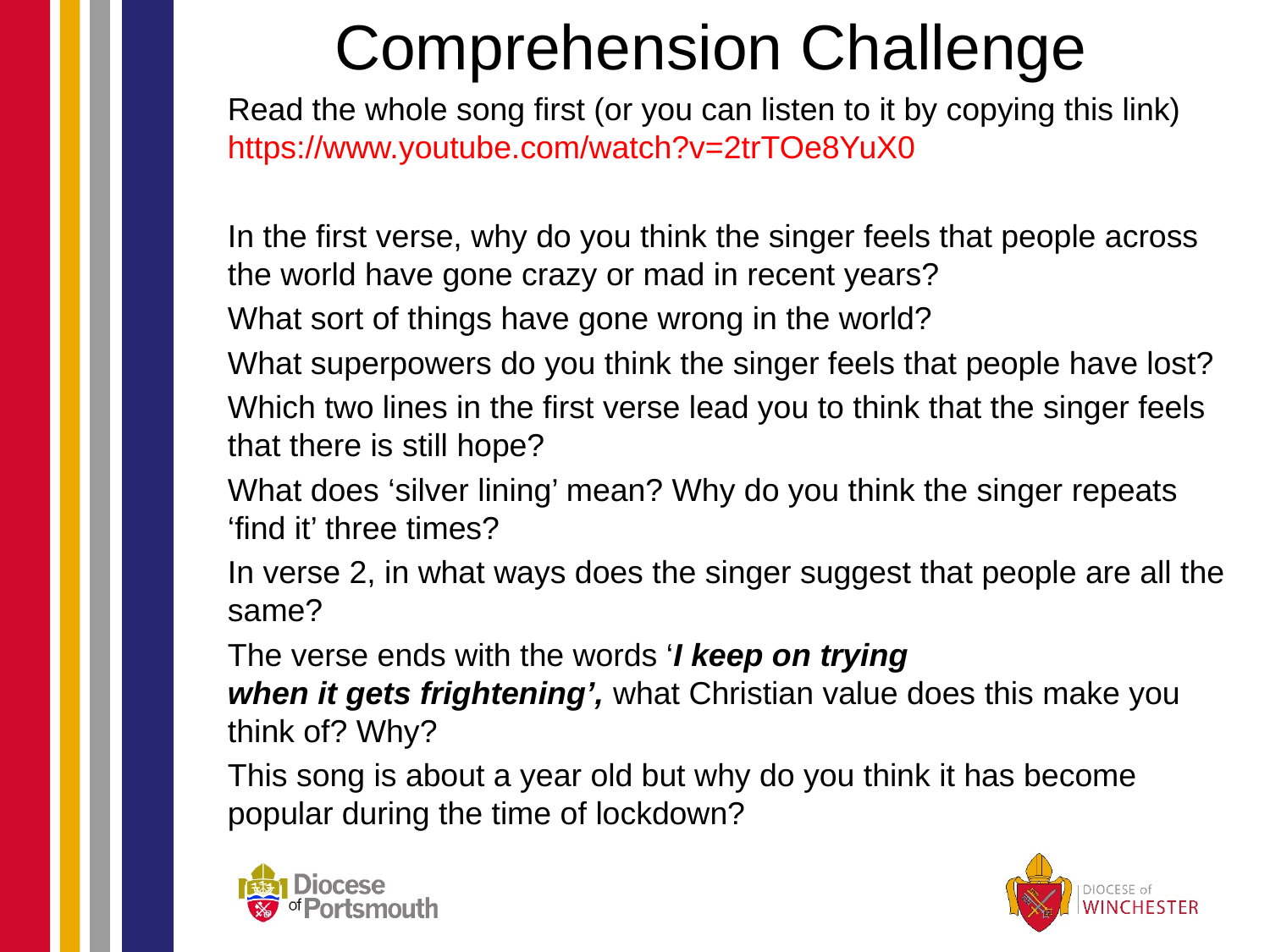

# Comprehension Challenge
Read the whole song first (or you can listen to it by copying this link) https://www.youtube.com/watch?v=2trTOe8YuX0

In the first verse, why do you think the singer feels that people across the world have gone crazy or mad in recent years?
What sort of things have gone wrong in the world?
What superpowers do you think the singer feels that people have lost?
Which two lines in the first verse lead you to think that the singer feels that there is still hope?
What does ‘silver lining’ mean? Why do you think the singer repeats ‘find it’ three times?
In verse 2, in what ways does the singer suggest that people are all the same?
The verse ends with the words ‘I keep on trying
when it gets frightening’, what Christian value does this make you think of? Why?
This song is about a year old but why do you think it has become popular during the time of lockdown?